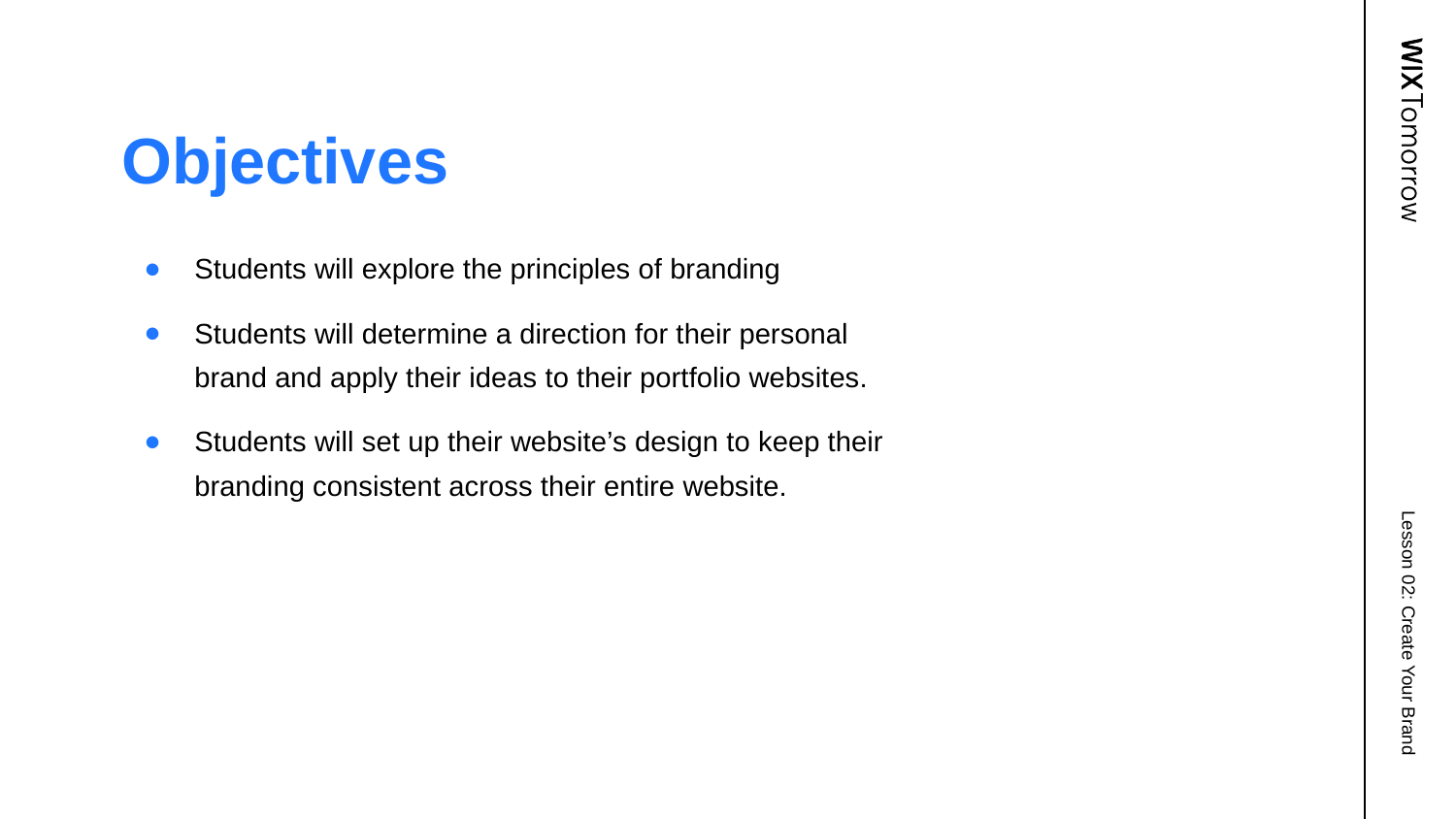

# Objectives
Students will explore the principles of branding
Students will determine a direction for their personal brand and apply their ideas to their portfolio websites.
Students will set up their website’s design to keep their branding consistent across their entire website.